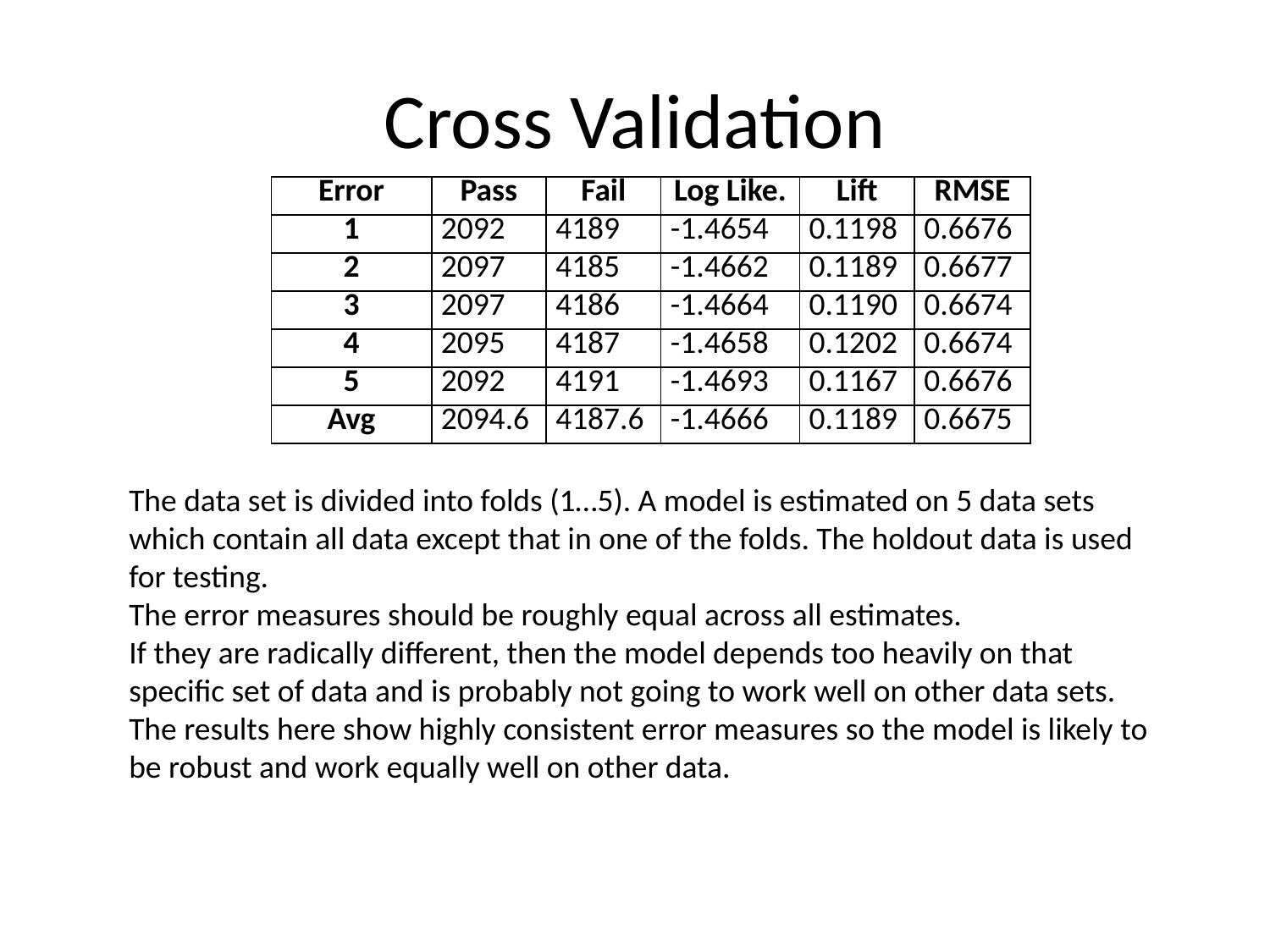

# Cross Validation
| Error | Pass | Fail | Log Like. | Lift | RMSE |
| --- | --- | --- | --- | --- | --- |
| 1 | 2092 | 4189 | -1.4654 | 0.1198 | 0.6676 |
| 2 | 2097 | 4185 | -1.4662 | 0.1189 | 0.6677 |
| 3 | 2097 | 4186 | -1.4664 | 0.1190 | 0.6674 |
| 4 | 2095 | 4187 | -1.4658 | 0.1202 | 0.6674 |
| 5 | 2092 | 4191 | -1.4693 | 0.1167 | 0.6676 |
| Avg | 2094.6 | 4187.6 | -1.4666 | 0.1189 | 0.6675 |
The data set is divided into folds (1…5). A model is estimated on 5 data sets which contain all data except that in one of the folds. The holdout data is used for testing.
The error measures should be roughly equal across all estimates.
If they are radically different, then the model depends too heavily on that specific set of data and is probably not going to work well on other data sets.
The results here show highly consistent error measures so the model is likely to be robust and work equally well on other data.